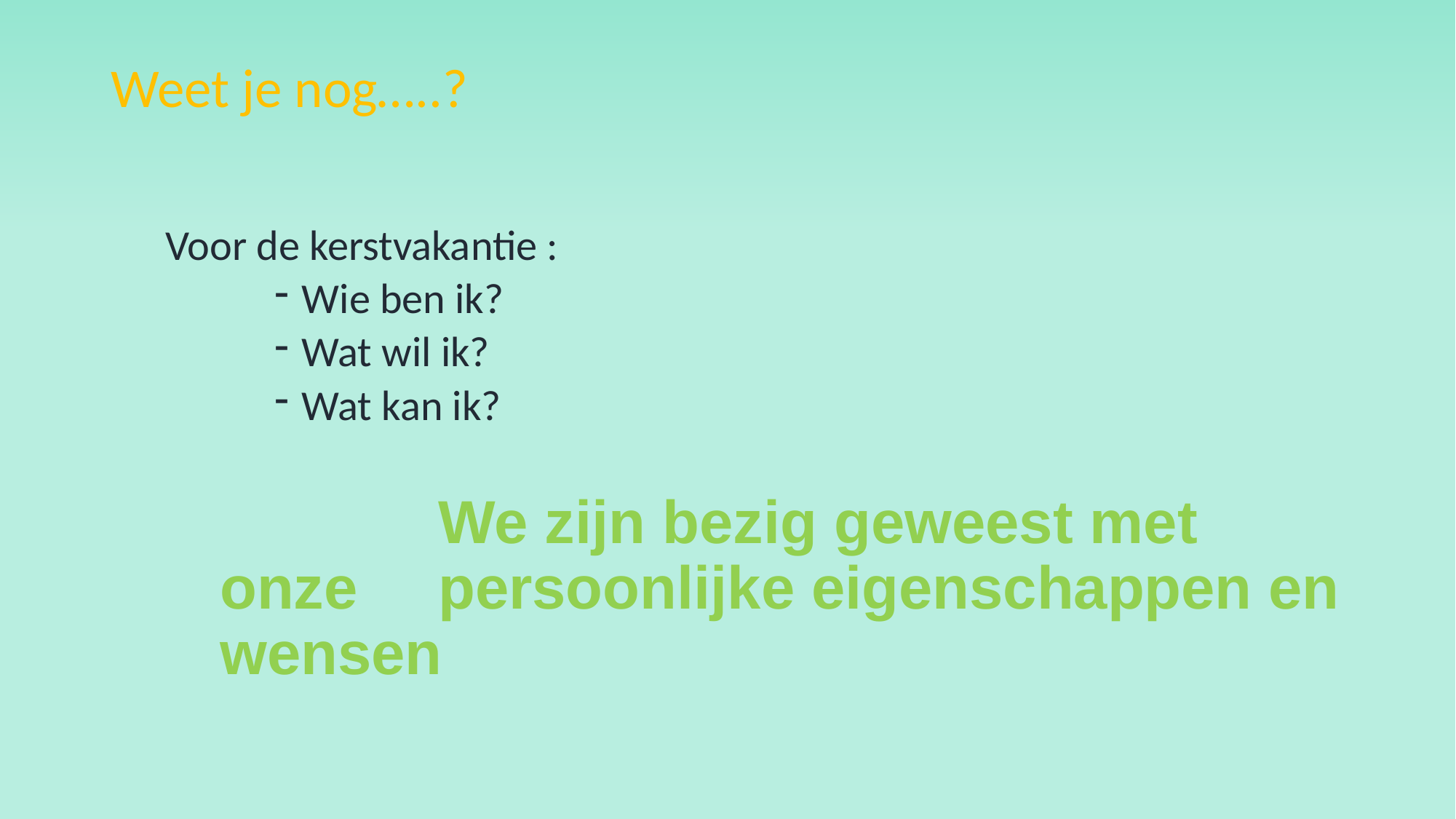

# Weet je nog…..?
Voor de kerstvakantie :
Wie ben ik?
Wat wil ik?
Wat kan ik?

		We zijn bezig geweest met onze 	persoonlijke eigenschappen en wensen